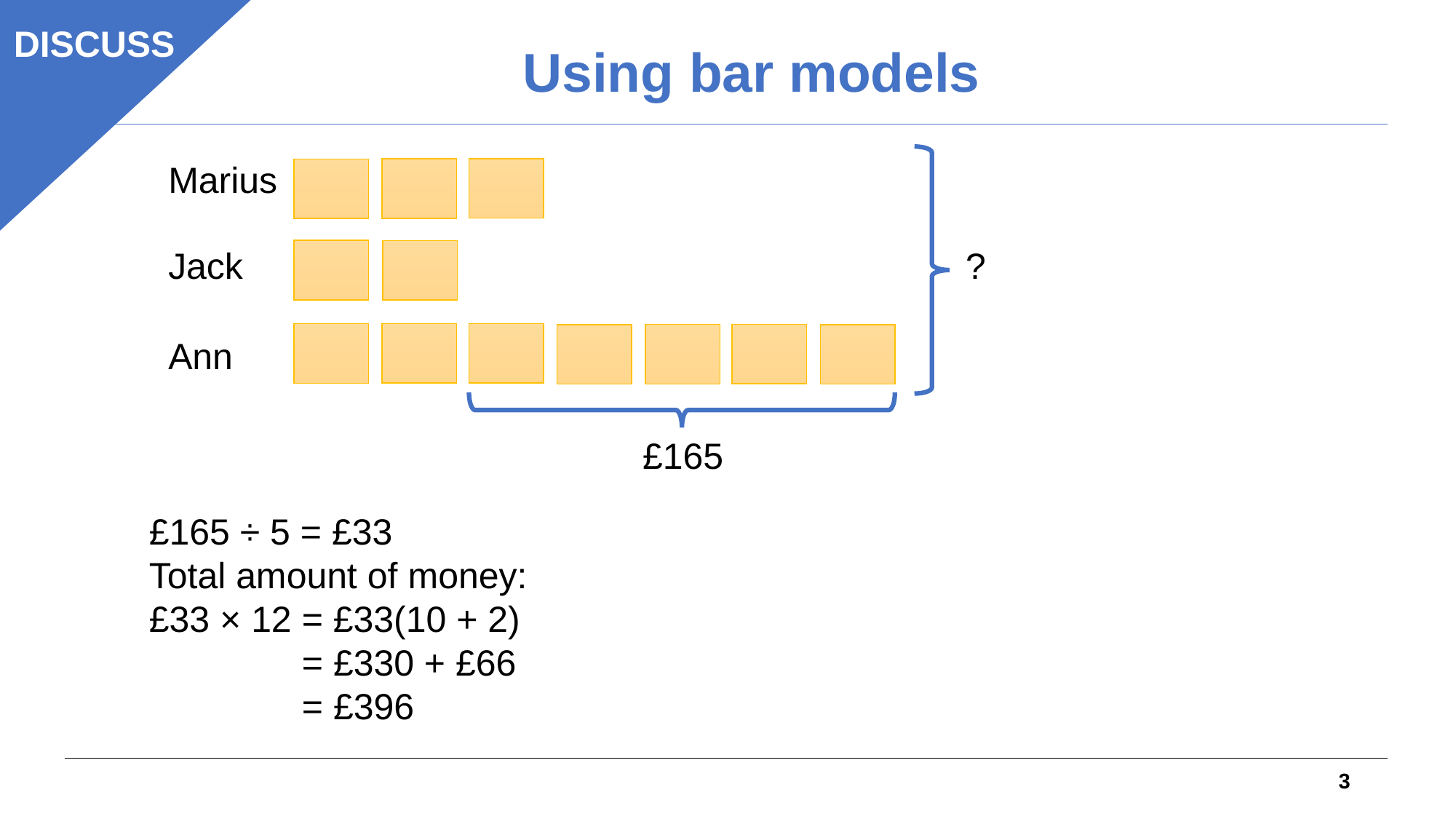

DISCUSS
Using bar models

Marius

Jack
?

Ann
£165
£165 ÷ 5 = £33
Total amount of money:
£33 × 12 = £33(10 + 2)
               = £330 + £66
               = £396